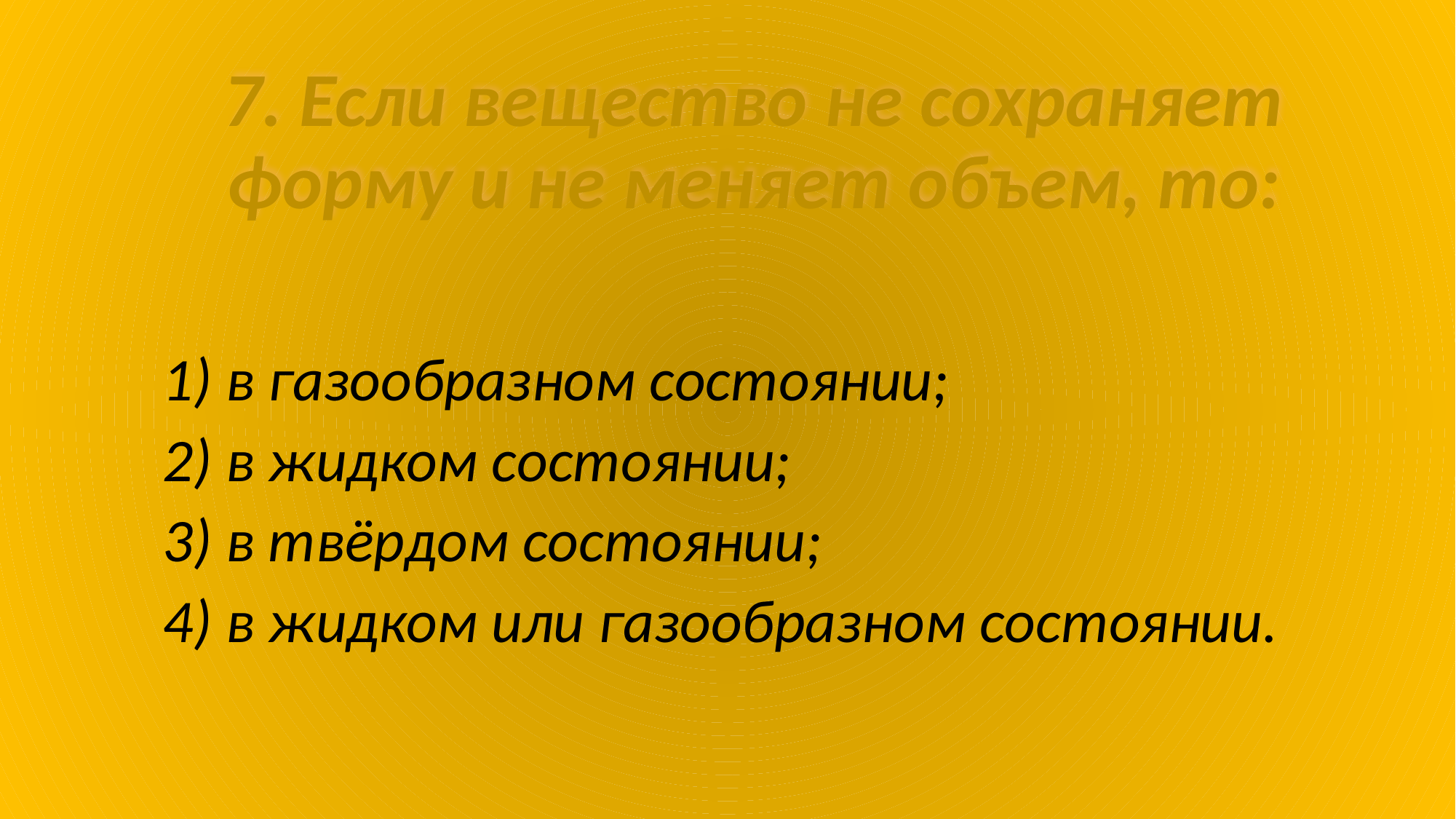

7. Если вещество не сохраняет форму и не меняет объем, то:

1) в газообразном состоянии;
2) в жидком состоянии;
3) в твёрдом состоянии;
4) в жидком или газообразном состоянии.